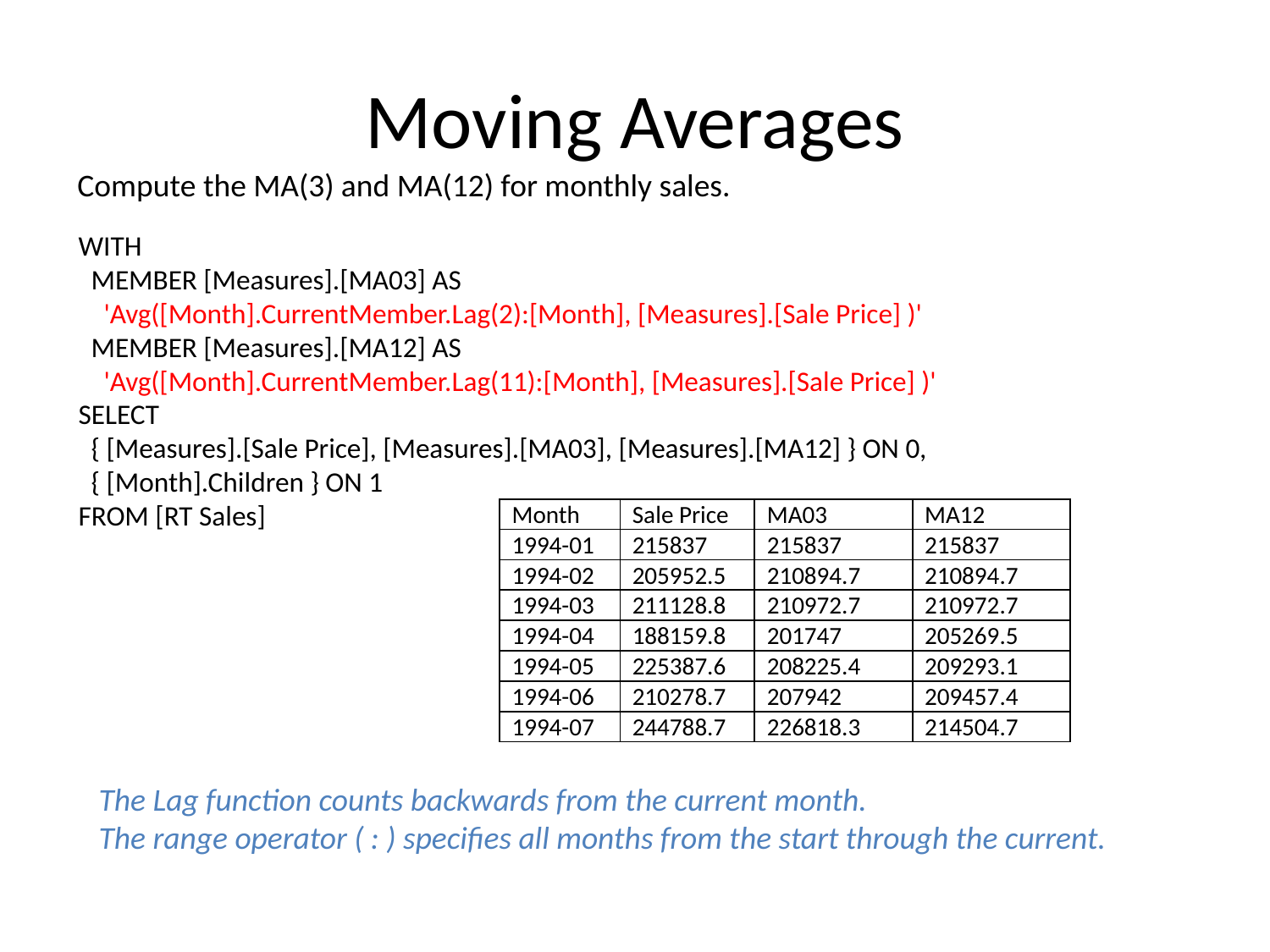

# Moving Averages
Compute the MA(3) and MA(12) for monthly sales.
WITH
  MEMBER [Measures].[MA03] AS
    'Avg([Month].CurrentMember.Lag(2):[Month], [Measures].[Sale Price] )'
  MEMBER [Measures].[MA12] AS
    'Avg([Month].CurrentMember.Lag(11):[Month], [Measures].[Sale Price] )'
SELECT
  { [Measures].[Sale Price], [Measures].[MA03], [Measures].[MA12] } ON 0,
  { [Month].Children } ON 1
FROM [RT Sales]
| Month | Sale Price | MA03 | MA12 |
| --- | --- | --- | --- |
| 1994-01 | 215837 | 215837 | 215837 |
| 1994-02 | 205952.5 | 210894.7 | 210894.7 |
| 1994-03 | 211128.8 | 210972.7 | 210972.7 |
| 1994-04 | 188159.8 | 201747 | 205269.5 |
| 1994-05 | 225387.6 | 208225.4 | 209293.1 |
| 1994-06 | 210278.7 | 207942 | 209457.4 |
| 1994-07 | 244788.7 | 226818.3 | 214504.7 |
The Lag function counts backwards from the current month.
The range operator ( : ) specifies all months from the start through the current.